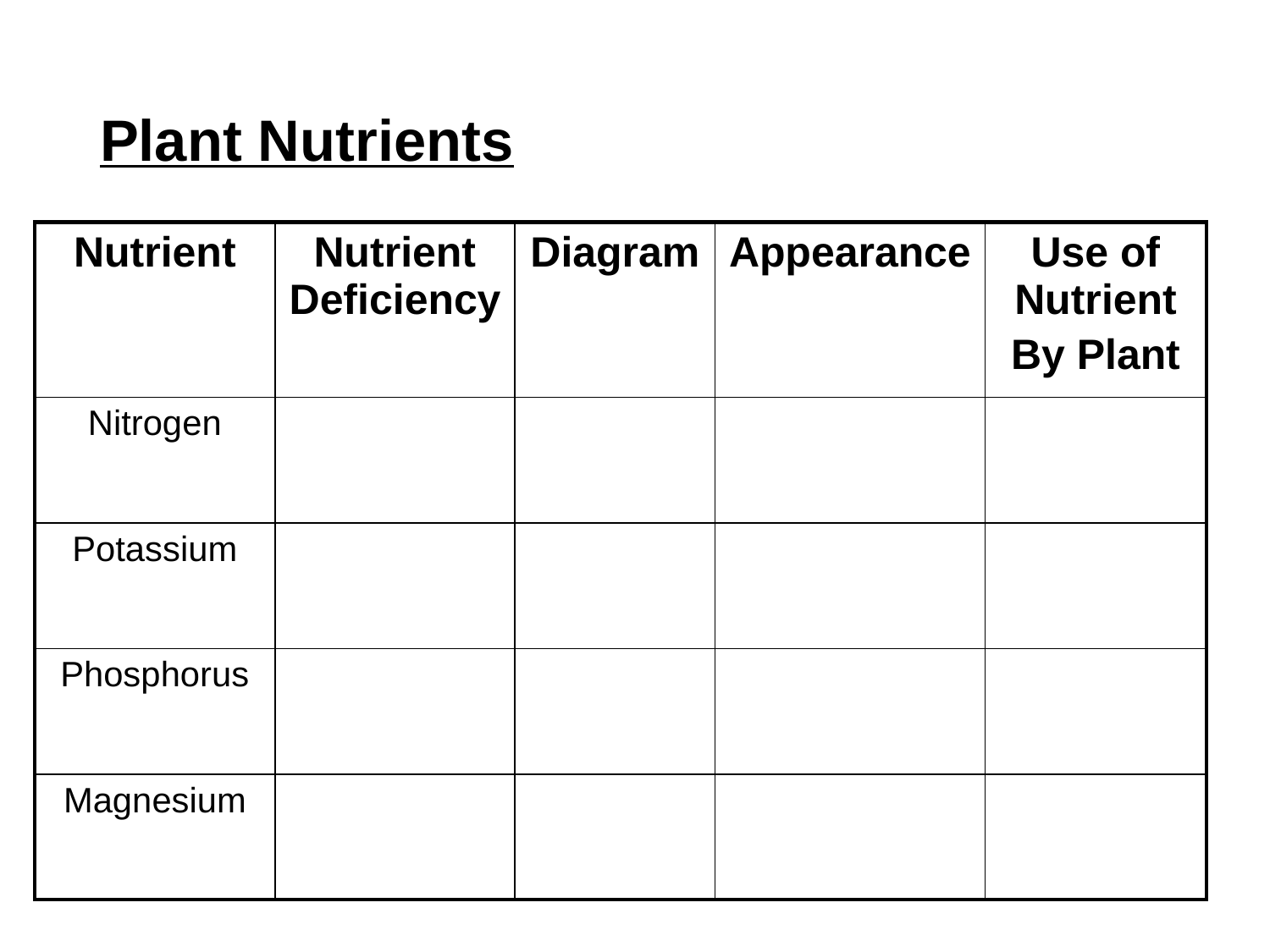

# Plant Nutrients
| Nutrient | Nutrient Deficiency | Diagram | Appearance | Use of Nutrient By Plant |
| --- | --- | --- | --- | --- |
| Nitrogen |  |  |  |  |
| Potassium |  |  |  |  |
| Phosphorus |  |  |  |  |
| Magnesium |  |  |  |  |